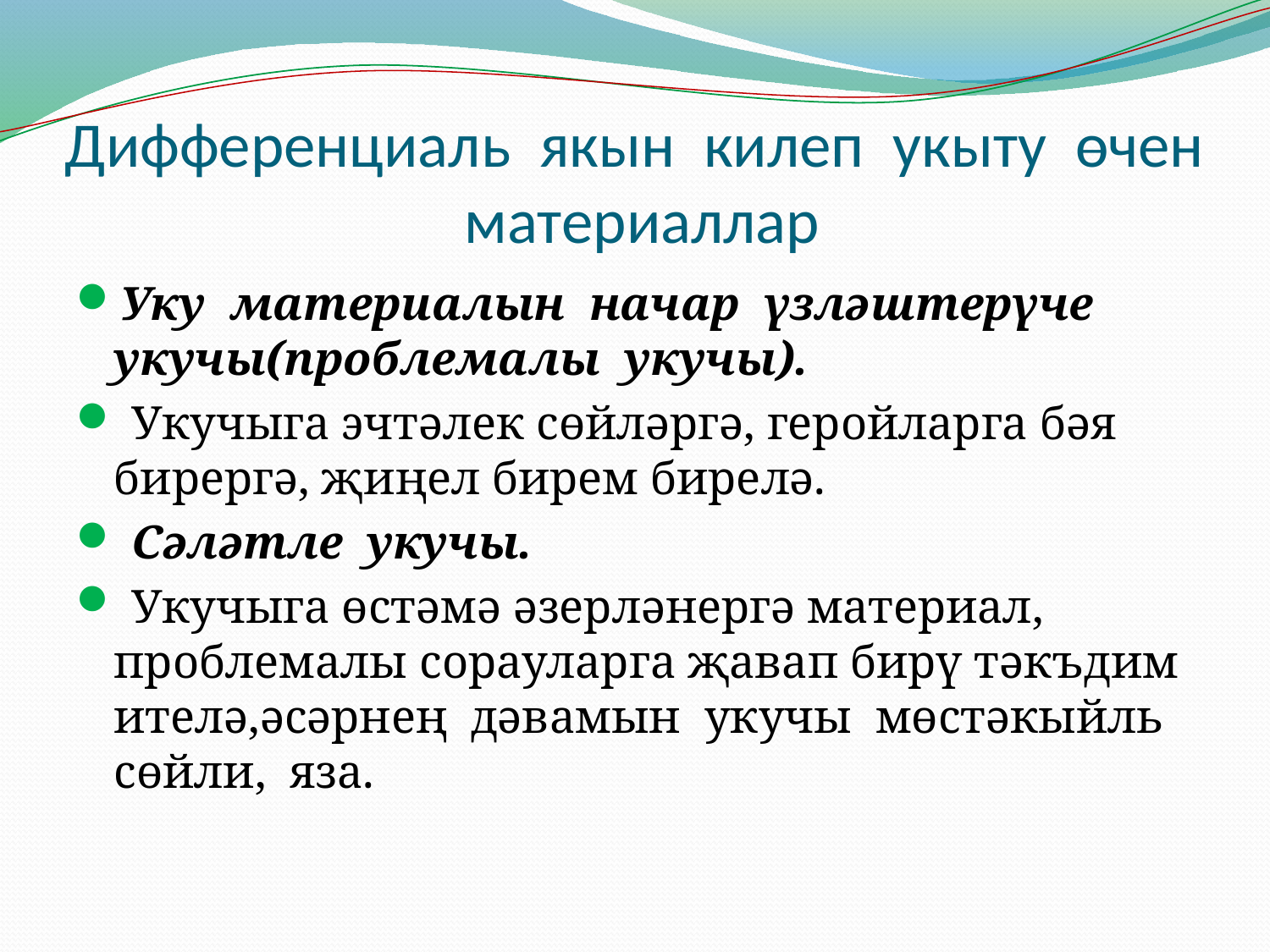

# Дифференциаль  якын  килеп  укыту  өчен  материаллар
Уку  материалын  начар  үзләштерүче  укучы(проблемалы  укучы).
 Укучыга эчтәлек сөйләргә, геройларга бәя бирергә, җиңел бирем бирелә.
 Сәләтле  укучы.
 Укучыга өстәмә әзерләнергә материал, проблемалы сорауларга җавап бирү тәкъдим ителә,әсәрнең  дәвамын  укучы  мөстәкыйль  сөйли,  яза.